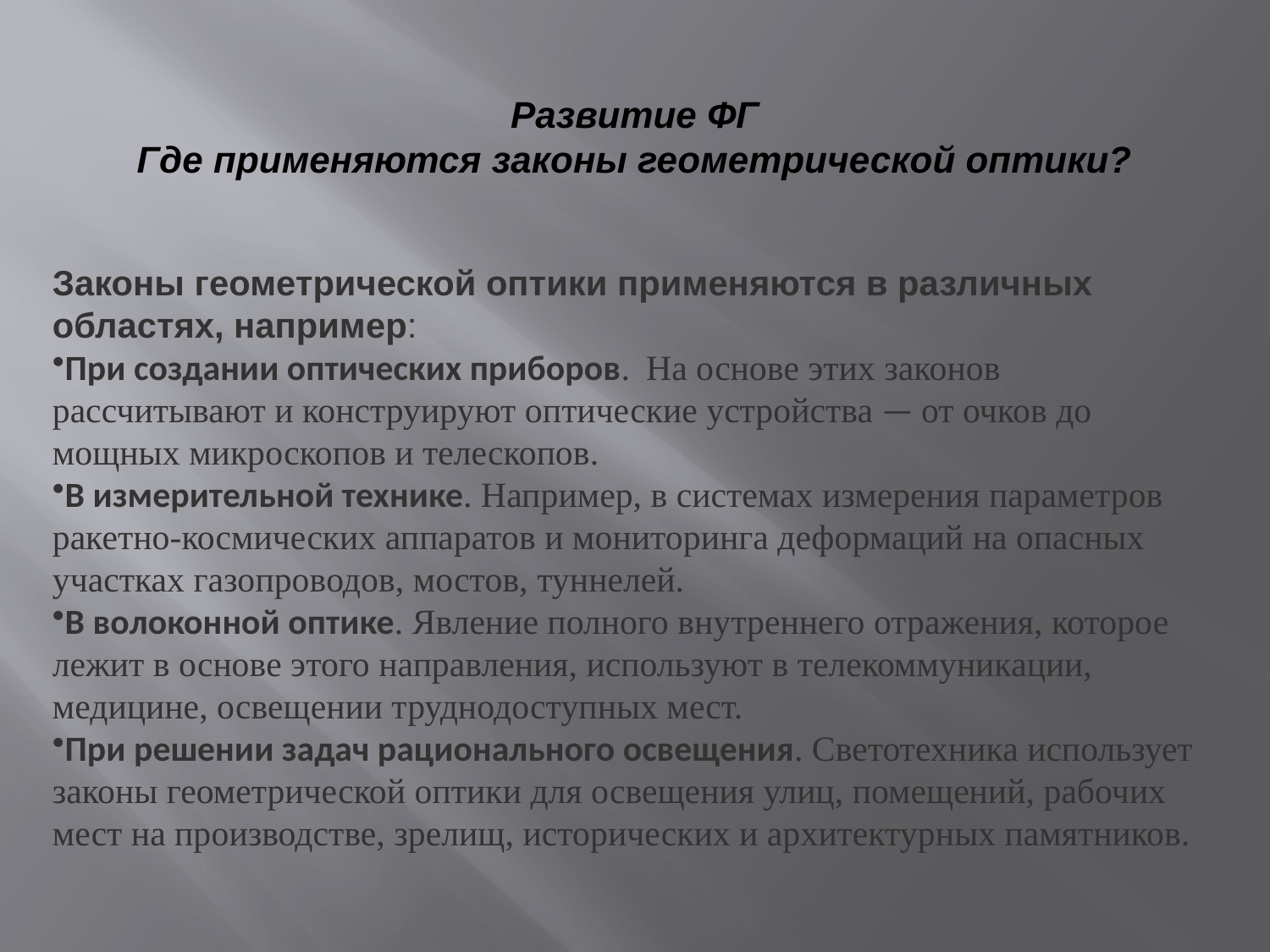

# Развитие ФГ Где применяются законы геометрической оптики?

Законы геометрической оптики применяются в различных областях, например:
При создании оптических приборов.  На основе этих законов рассчитывают и конструируют оптические устройства — от очков до мощных микроскопов и телескопов.
В измерительной технике. Например, в системах измерения параметров ракетно-космических аппаратов и мониторинга деформаций на опасных участках газопроводов, мостов, туннелей.
В волоконной оптике. Явление полного внутреннего отражения, которое лежит в основе этого направления, используют в телекоммуникации, медицине, освещении труднодоступных мест.
При решении задач рационального освещения. Светотехника использует законы геометрической оптики для освещения улиц, помещений, рабочих мест на производстве, зрелищ, исторических и архитектурных памятников.